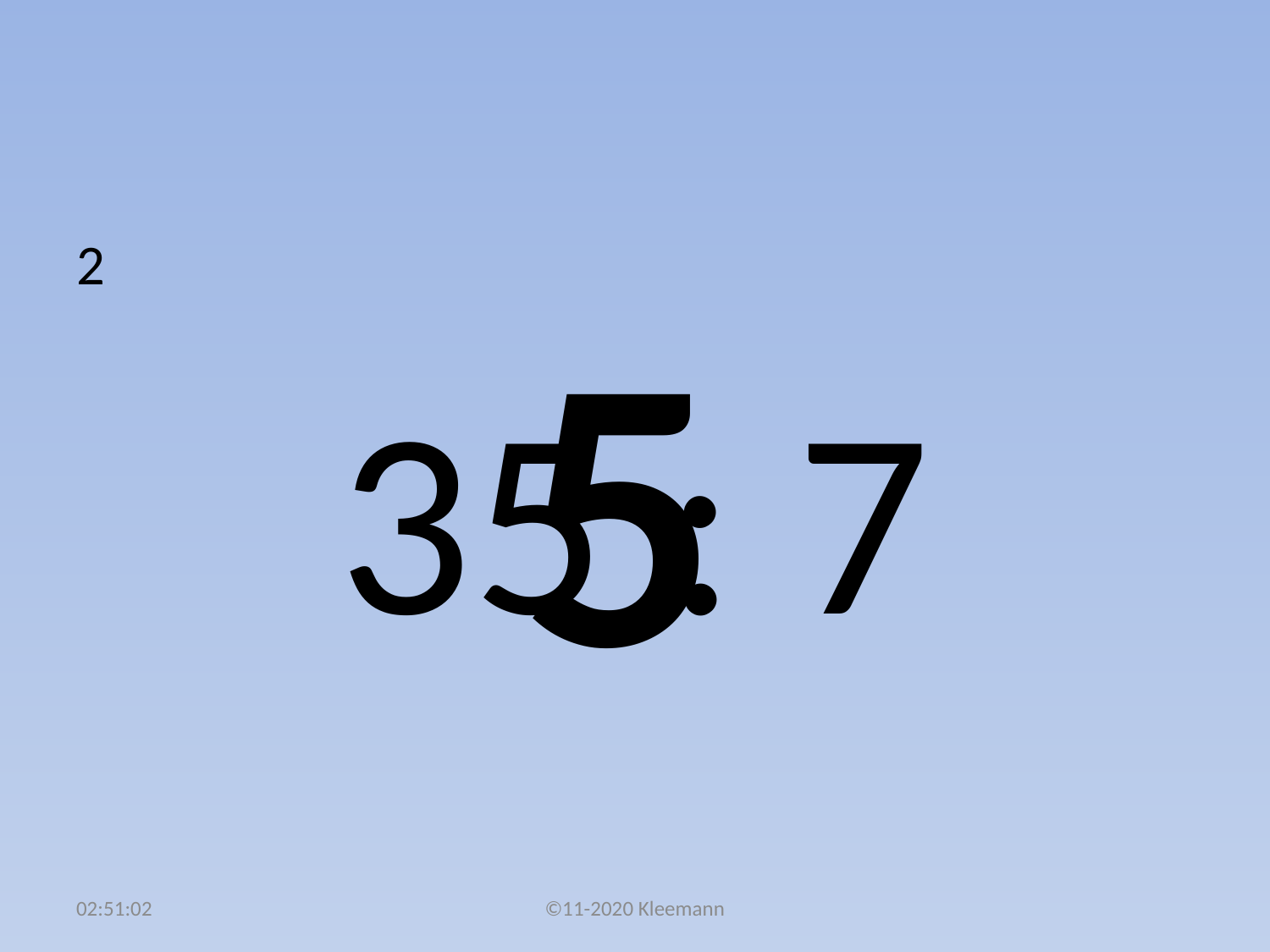

#
2
35 : 7
5
02:51:02
©11-2020 Kleemann